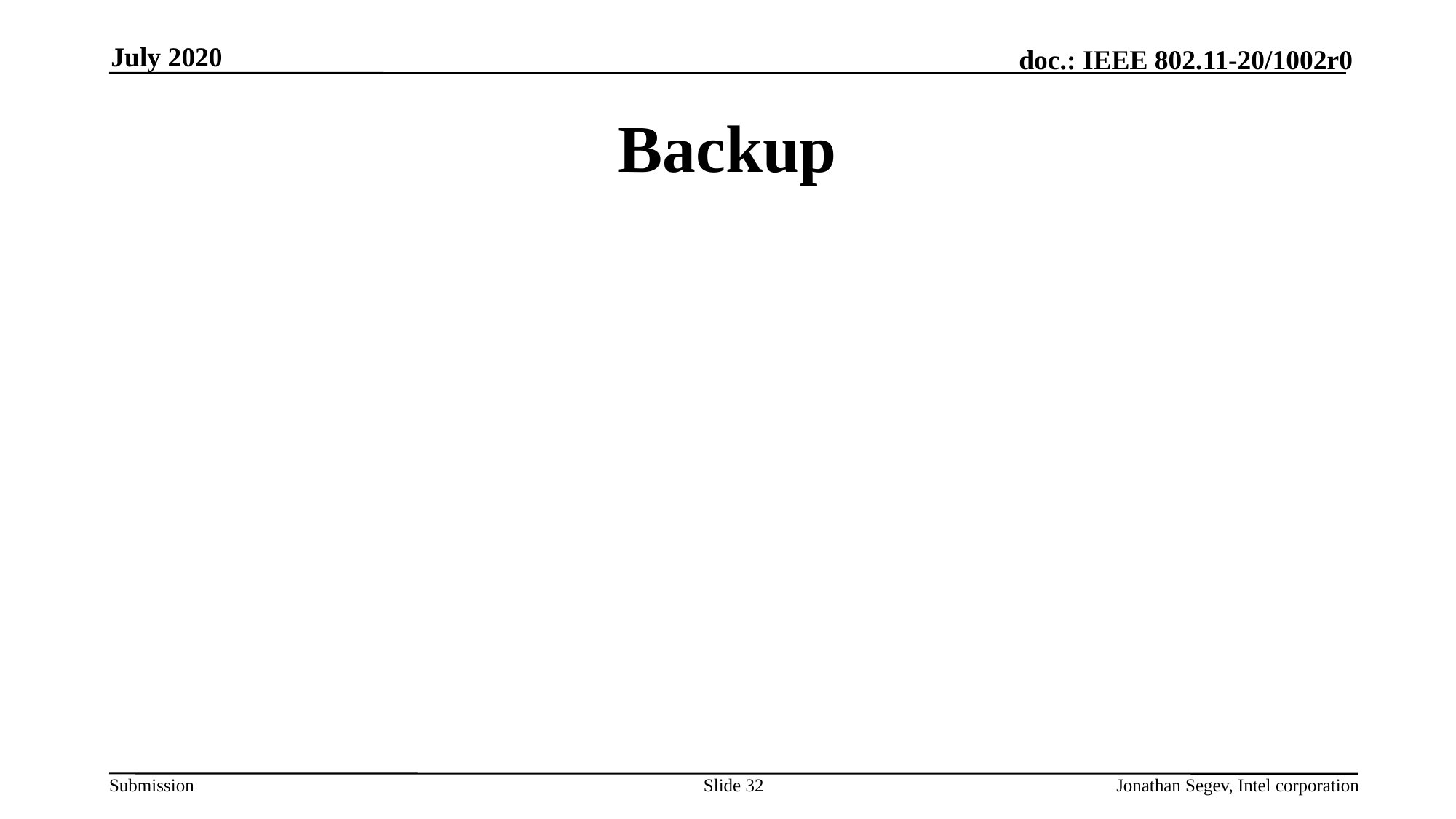

July 2020
# Backup

Slide 32
Jonathan Segev, Intel corporation